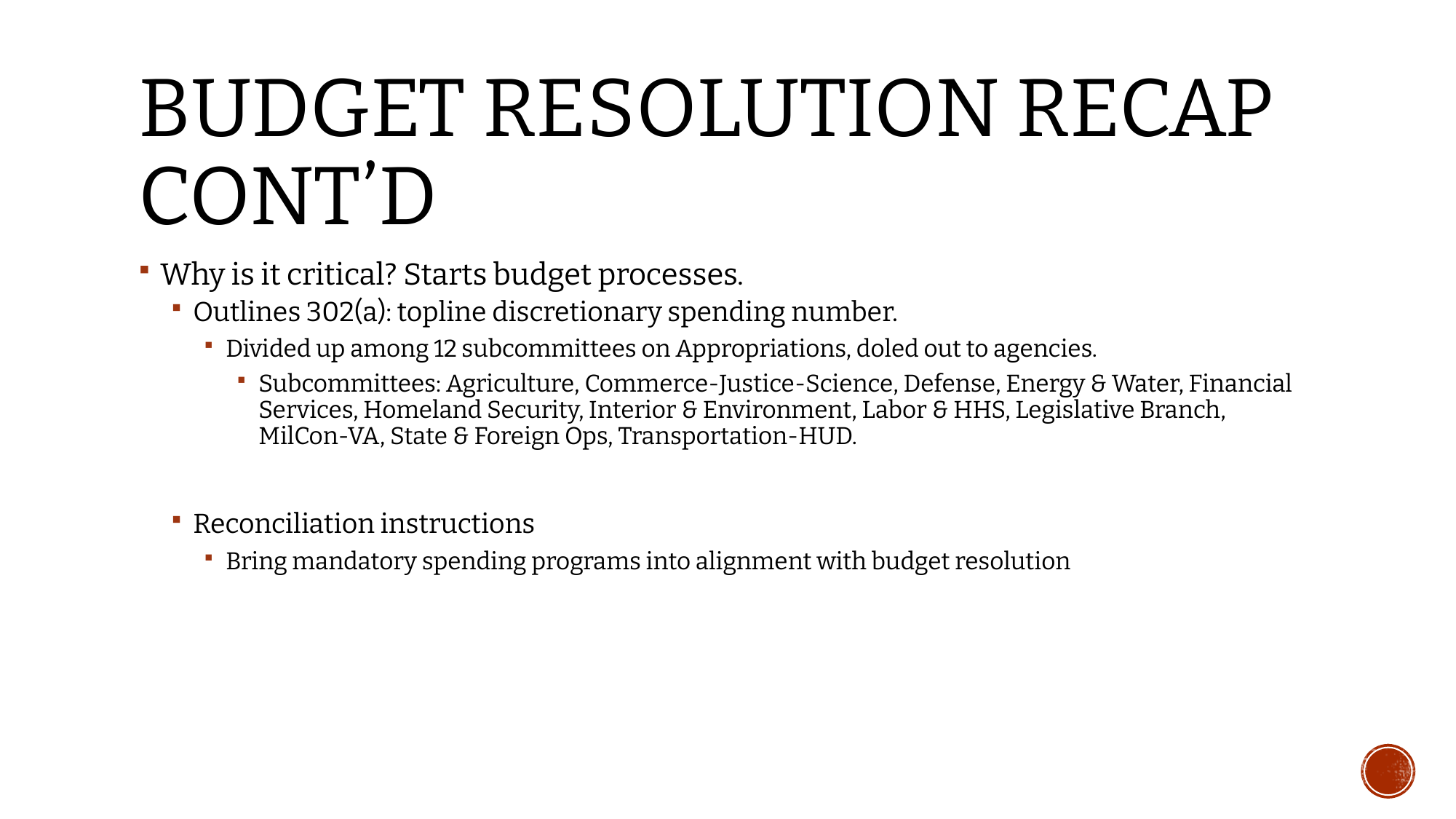

# Budget Resolution Recap Cont’d
Why is it critical? Starts budget processes.
Outlines 302(a): topline discretionary spending number.
Divided up among 12 subcommittees on Appropriations, doled out to agencies.
Subcommittees: Agriculture, Commerce-Justice-Science, Defense, Energy & Water, Financial Services, Homeland Security, Interior & Environment, Labor & HHS, Legislative Branch, MilCon-VA, State & Foreign Ops, Transportation-HUD.

Reconciliation instructions
Bring mandatory spending programs into alignment with budget resolution